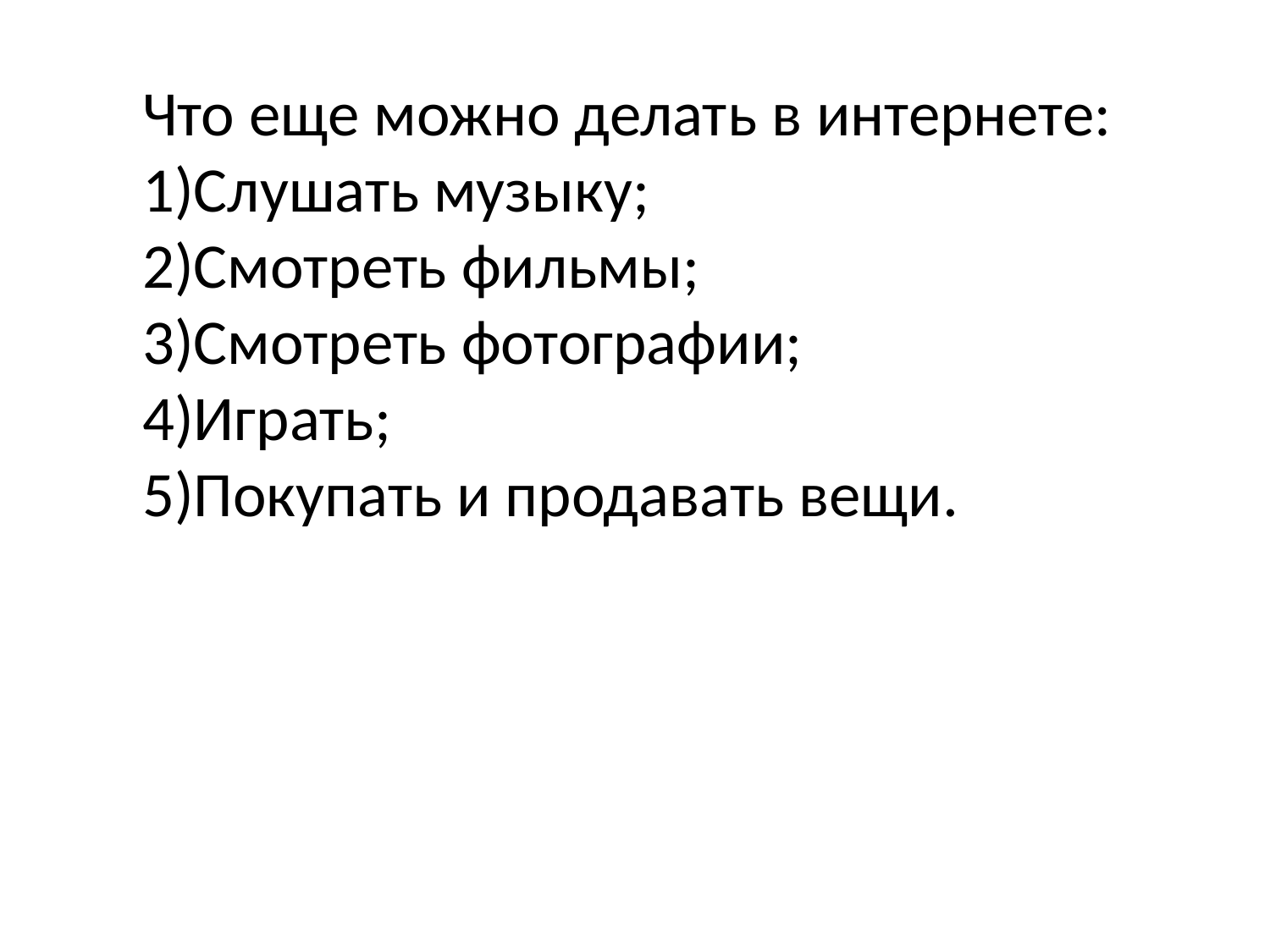

Что еще можно делать в интернете:
Слушать музыку;
Смотреть фильмы;
Смотреть фотографии;
Играть;
Покупать и продавать вещи.